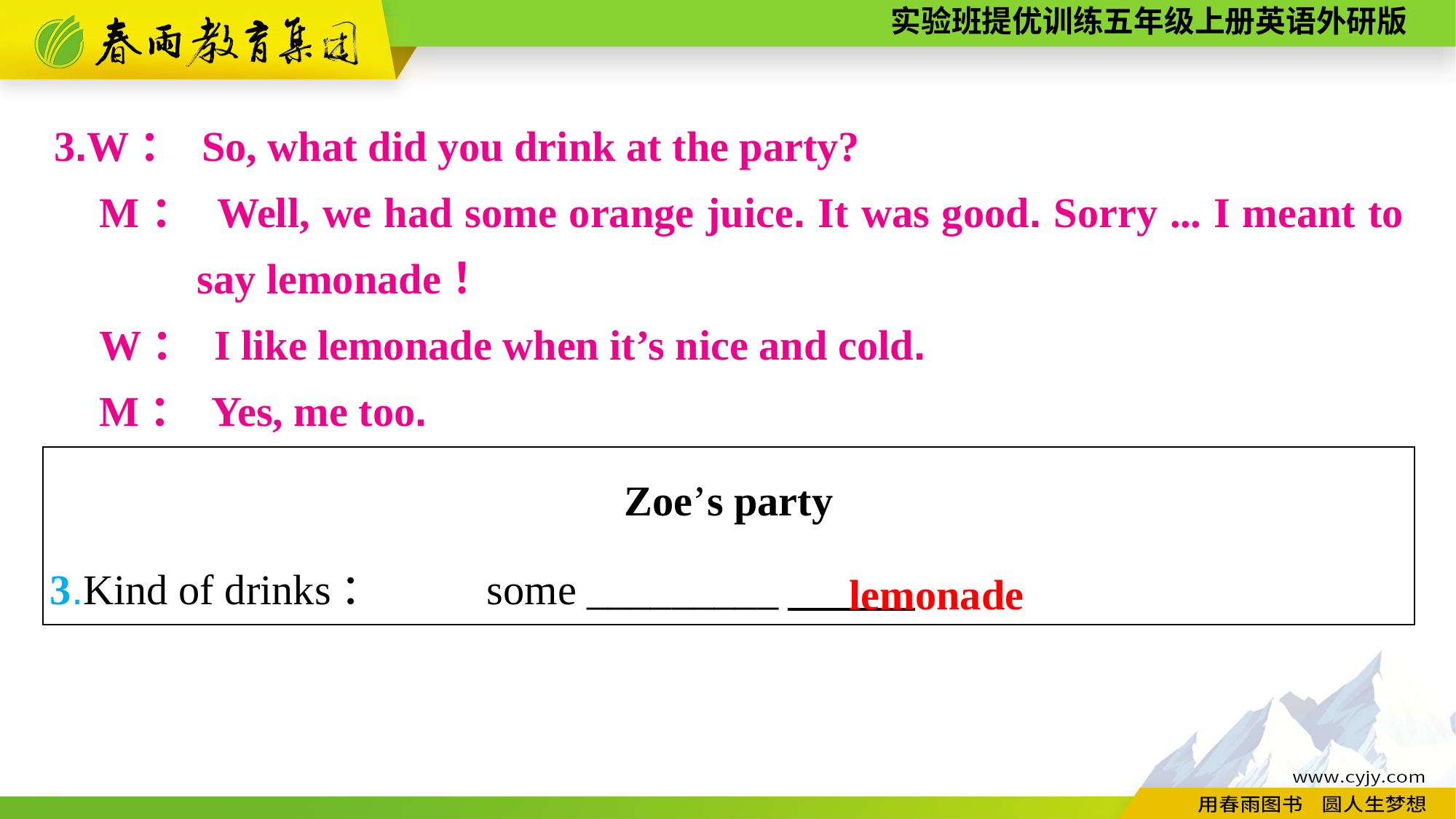

3.W： So, what did you drink at the party?
M： Well, we had some orange juice. It was good. Sorry ... I meant to say lemonade！
W： I like lemonade when it’s nice and cold.
M： Yes, me too.
| Zoe’s party 3.Kind of drinks： some \_\_\_\_\_\_\_\_\_ |
| --- |
lemonade